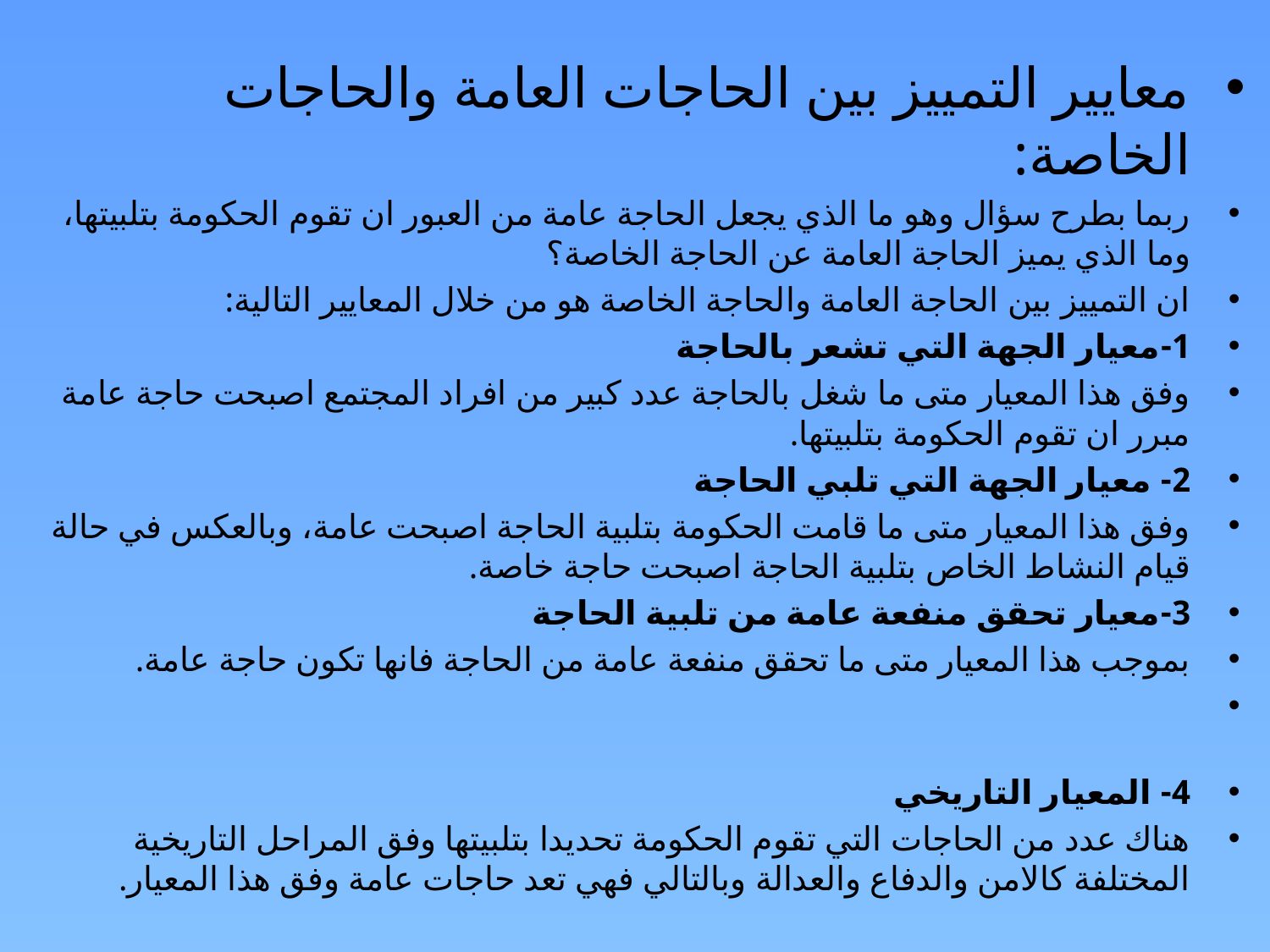

معايير التمييز بين الحاجات العامة والحاجات الخاصة:
ربما بطرح سؤال وهو ما الذي يجعل الحاجة عامة من العبور ان تقوم الحكومة بتلبيتها، وما الذي يميز الحاجة العامة عن الحاجة الخاصة؟
ان التمييز بين الحاجة العامة والحاجة الخاصة هو من خلال المعايير التالية:
1-معيار الجهة التي تشعر بالحاجة
وفق هذا المعيار متى ما شغل بالحاجة عدد كبير من افراد المجتمع اصبحت حاجة عامة مبرر ان تقوم الحكومة بتلبيتها.
2- معيار الجهة التي تلبي الحاجة
وفق هذا المعيار متى ما قامت الحكومة بتلبية الحاجة اصبحت عامة، وبالعكس في حالة قيام النشاط الخاص بتلبية الحاجة اصبحت حاجة خاصة.
3-معيار تحقق منفعة عامة من تلبية الحاجة
بموجب هذا المعيار متى ما تحقق منفعة عامة من الحاجة فانها تكون حاجة عامة.

4- المعيار التاريخي
هناك عدد من الحاجات التي تقوم الحكومة تحديدا بتلبيتها وفق المراحل التاريخية المختلفة كالامن والدفاع والعدالة وبالتالي فهي تعد حاجات عامة وفق هذا المعيار.